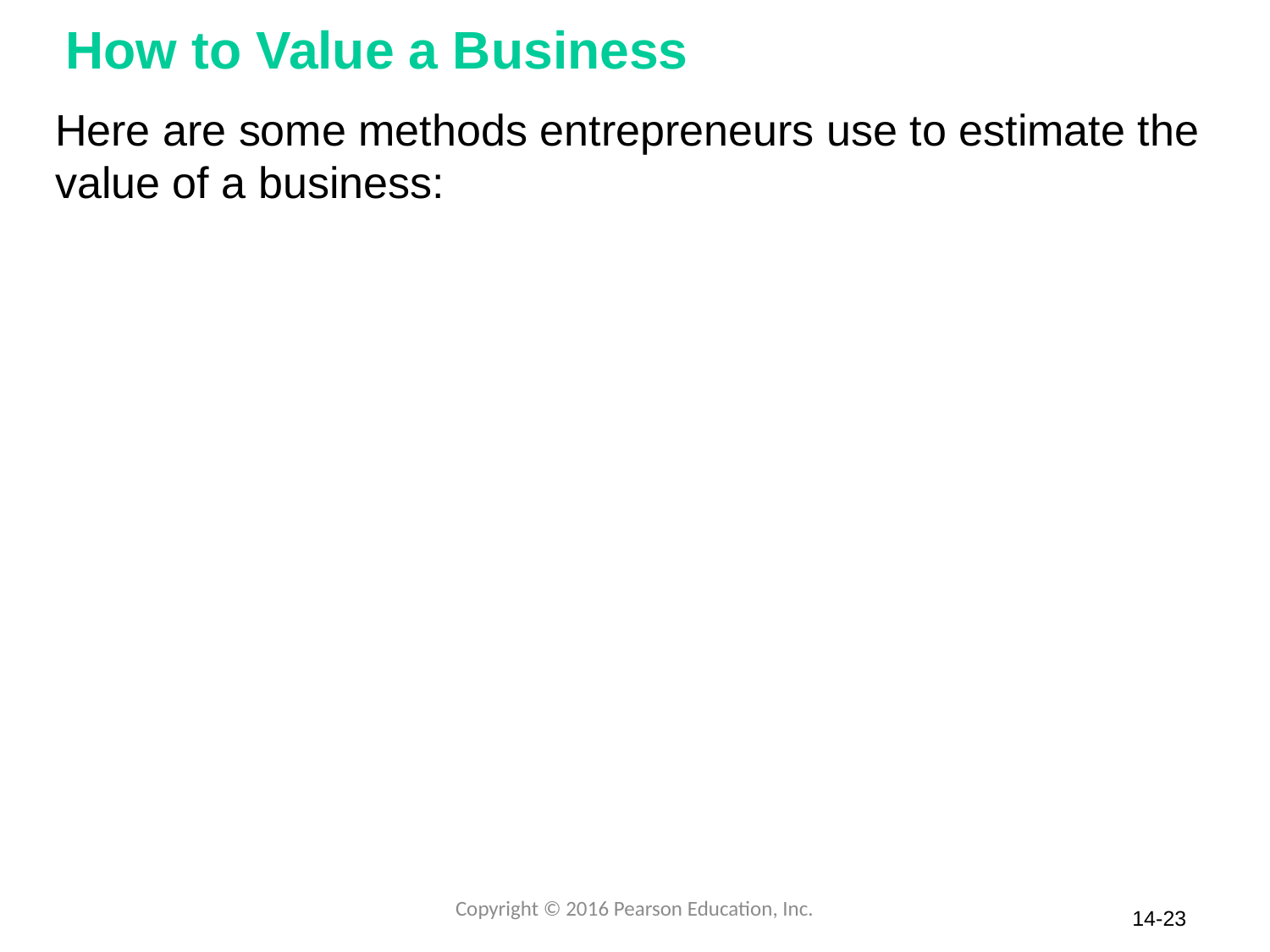

# How to Value a Business
Here are some methods entrepreneurs use to estimate the value of a business:

Copyright © 2016 Pearson Education, Inc.